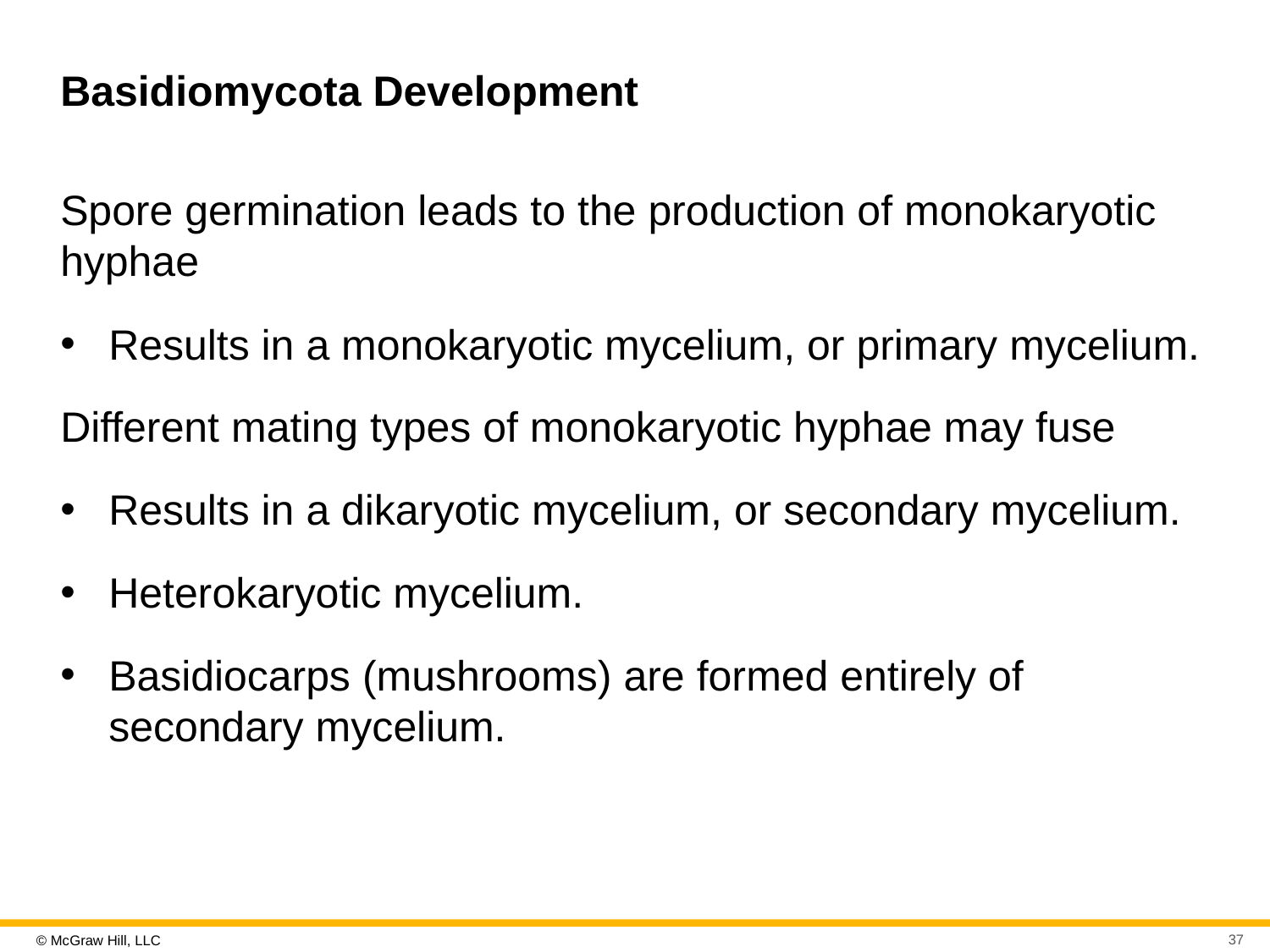

# Basidiomycota Development
Spore germination leads to the production of monokaryotic hyphae
Results in a monokaryotic mycelium, or primary mycelium.
Different mating types of monokaryotic hyphae may fuse
Results in a dikaryotic mycelium, or secondary mycelium.
Heterokaryotic mycelium.
Basidiocarps (mushrooms) are formed entirely of secondary mycelium.
37